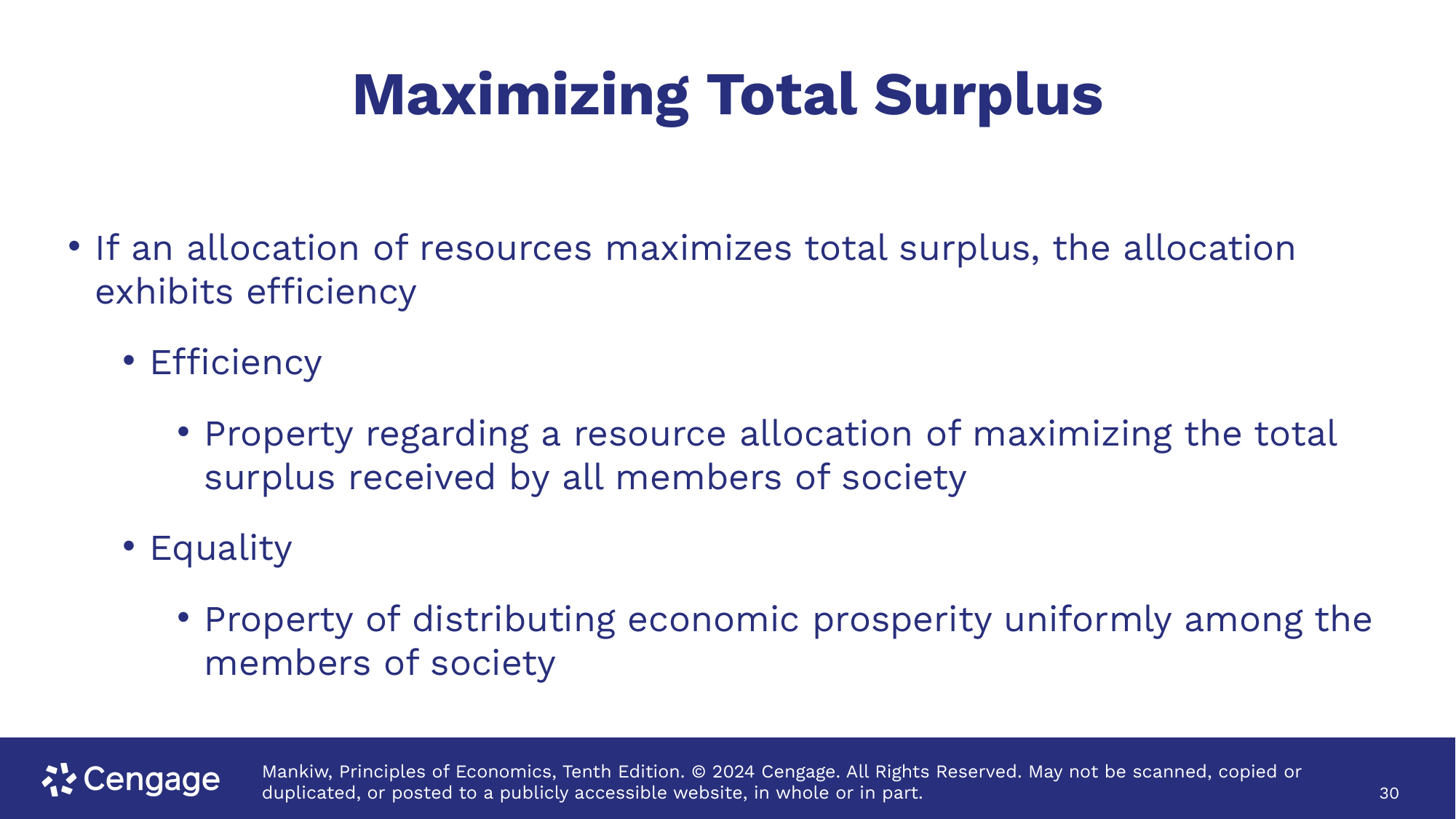

# Maximizing Total Surplus
If an allocation of resources maximizes total surplus, the allocation exhibits efficiency
Efficiency
Property regarding a resource allocation of maximizing the total surplus received by all members of society
Equality
Property of distributing economic prosperity uniformly among the members of society